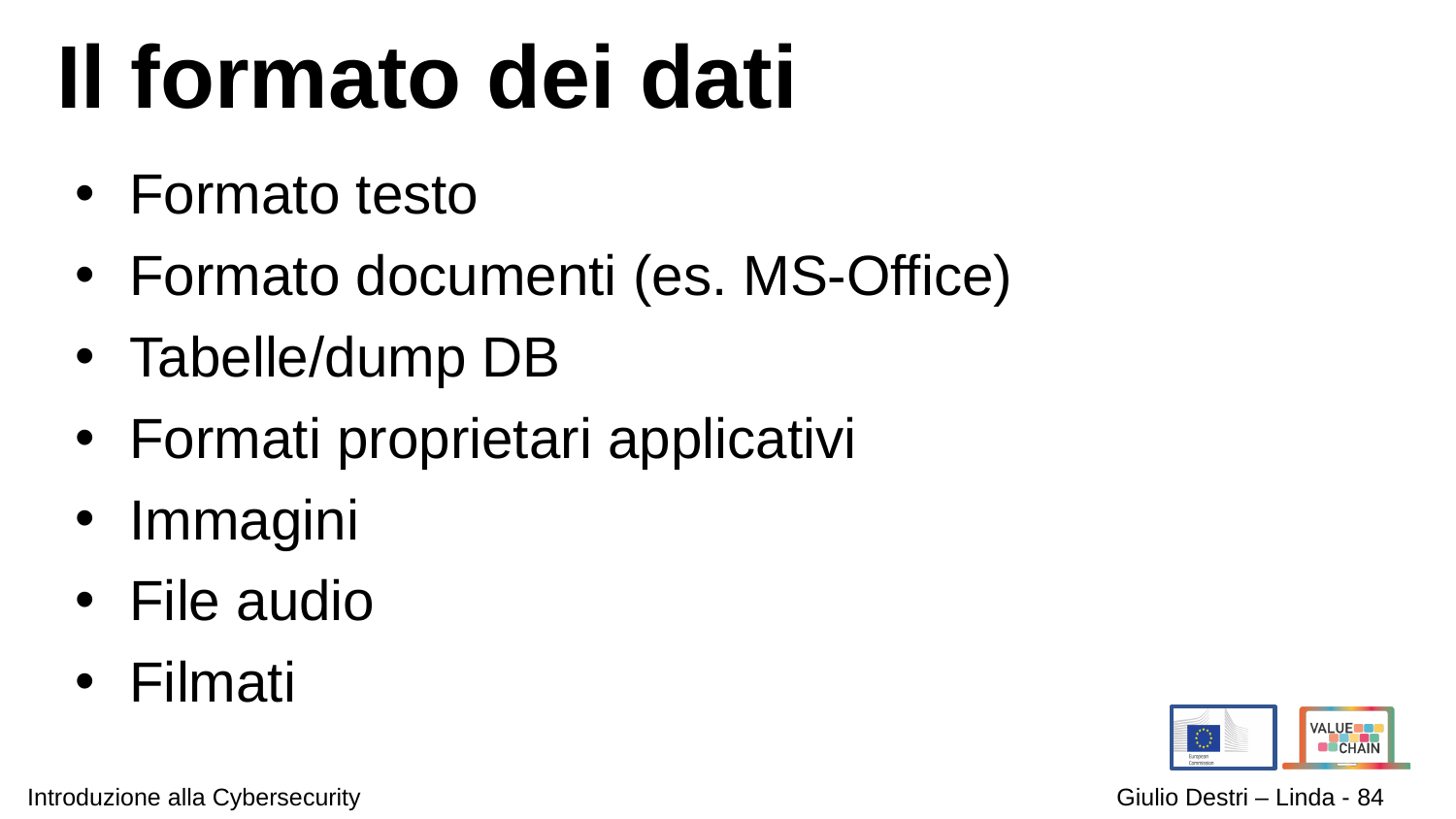

# Il formato dei dati
Formato testo
Formato documenti (es. MS-Office)
Tabelle/dump DB
Formati proprietari applicativi
Immagini
File audio
Filmati